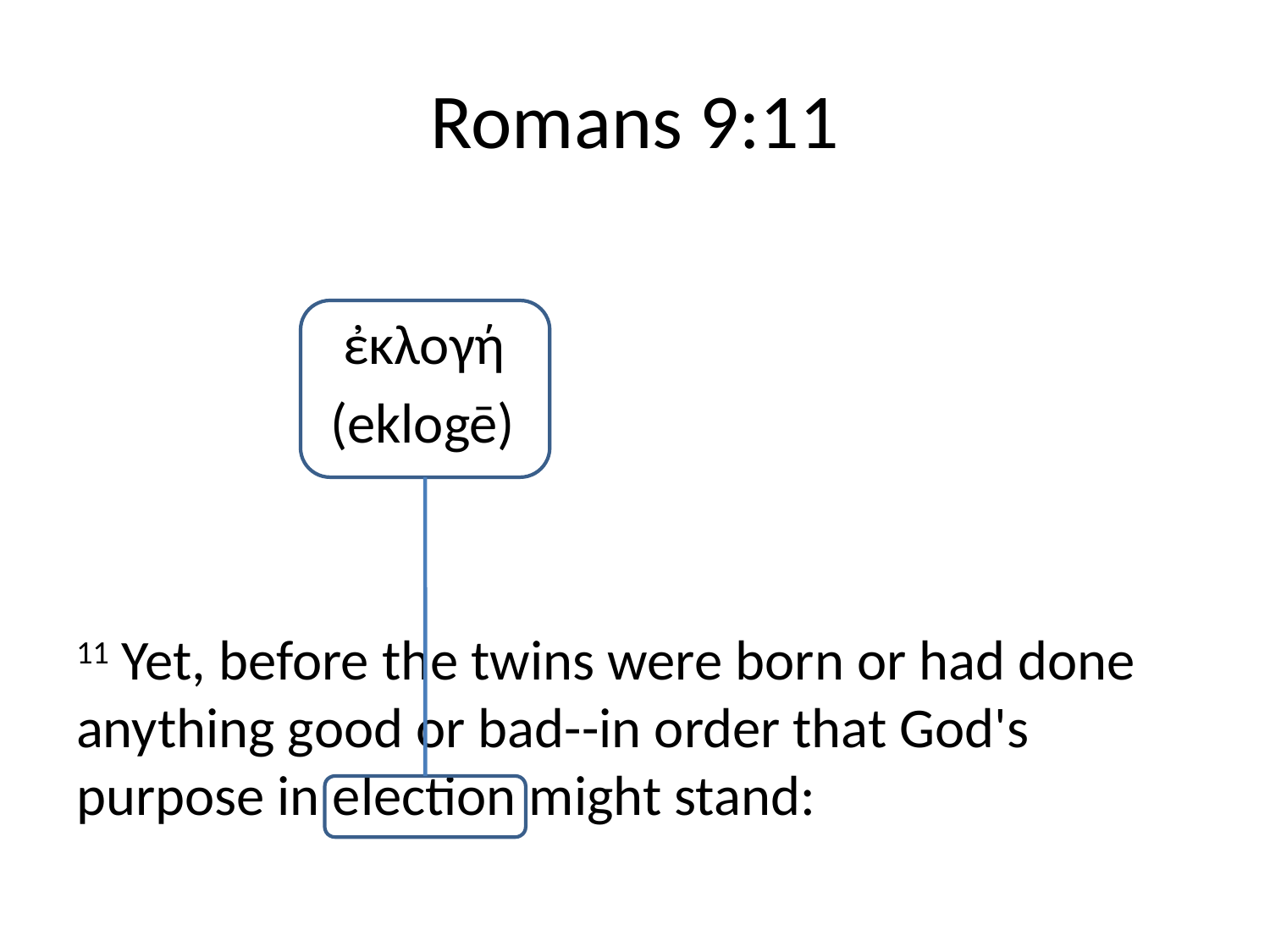

# Romans 9:11

		 ἐκλογή
		(eklogē)

11 Yet, before the twins were born or had done anything good or bad--in order that God's purpose in election might stand: